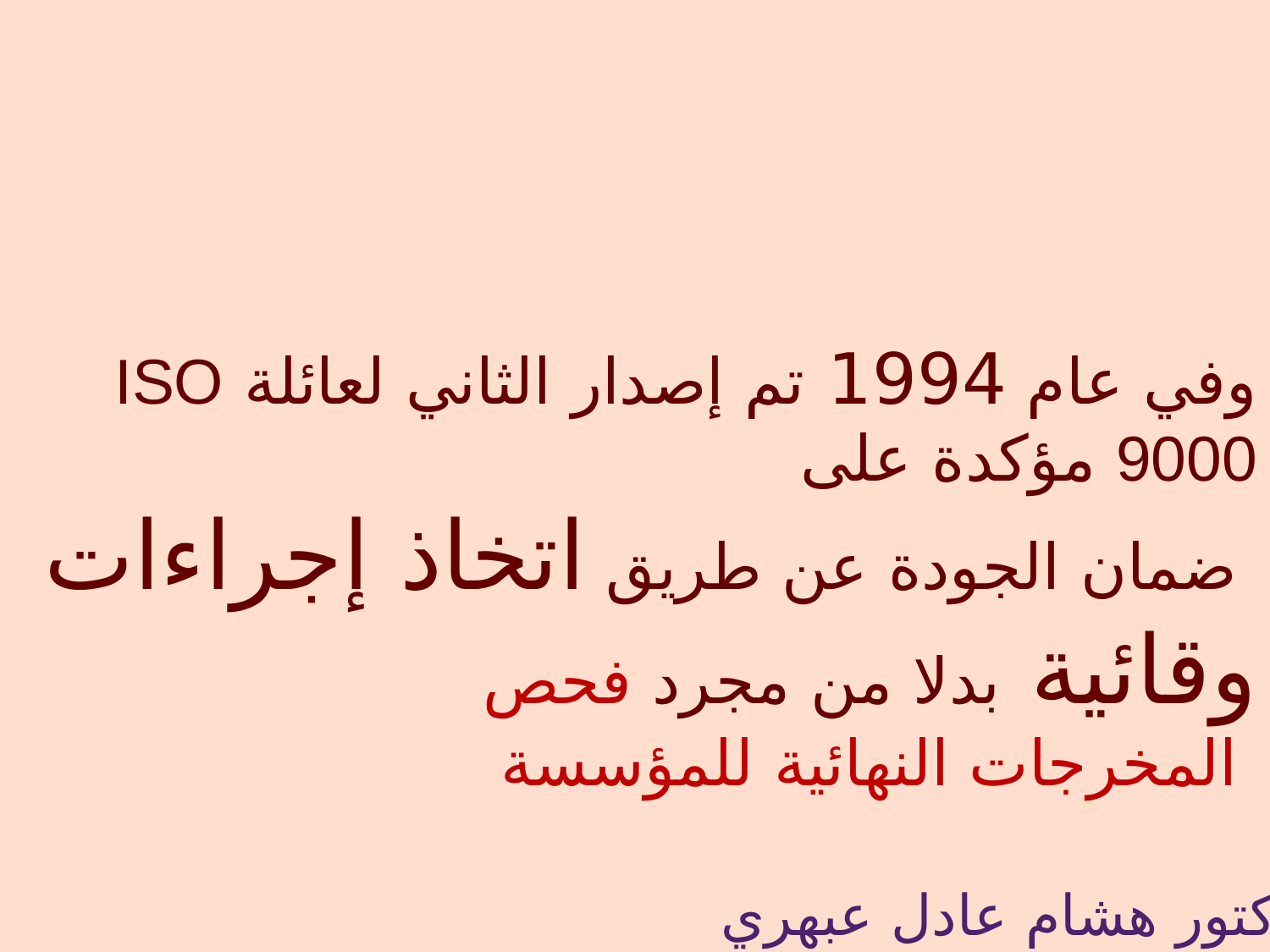

وفي عام 1994 تم إصدار الثاني لعائلة ISO 9000 مؤكدة على
 ضمان الجودة عن طريق اتخاذ إجراءات وقائية بدلا من مجرد فحص
 المخرجات النهائية للمؤسسة

الدكتور هشام عادل عبهري